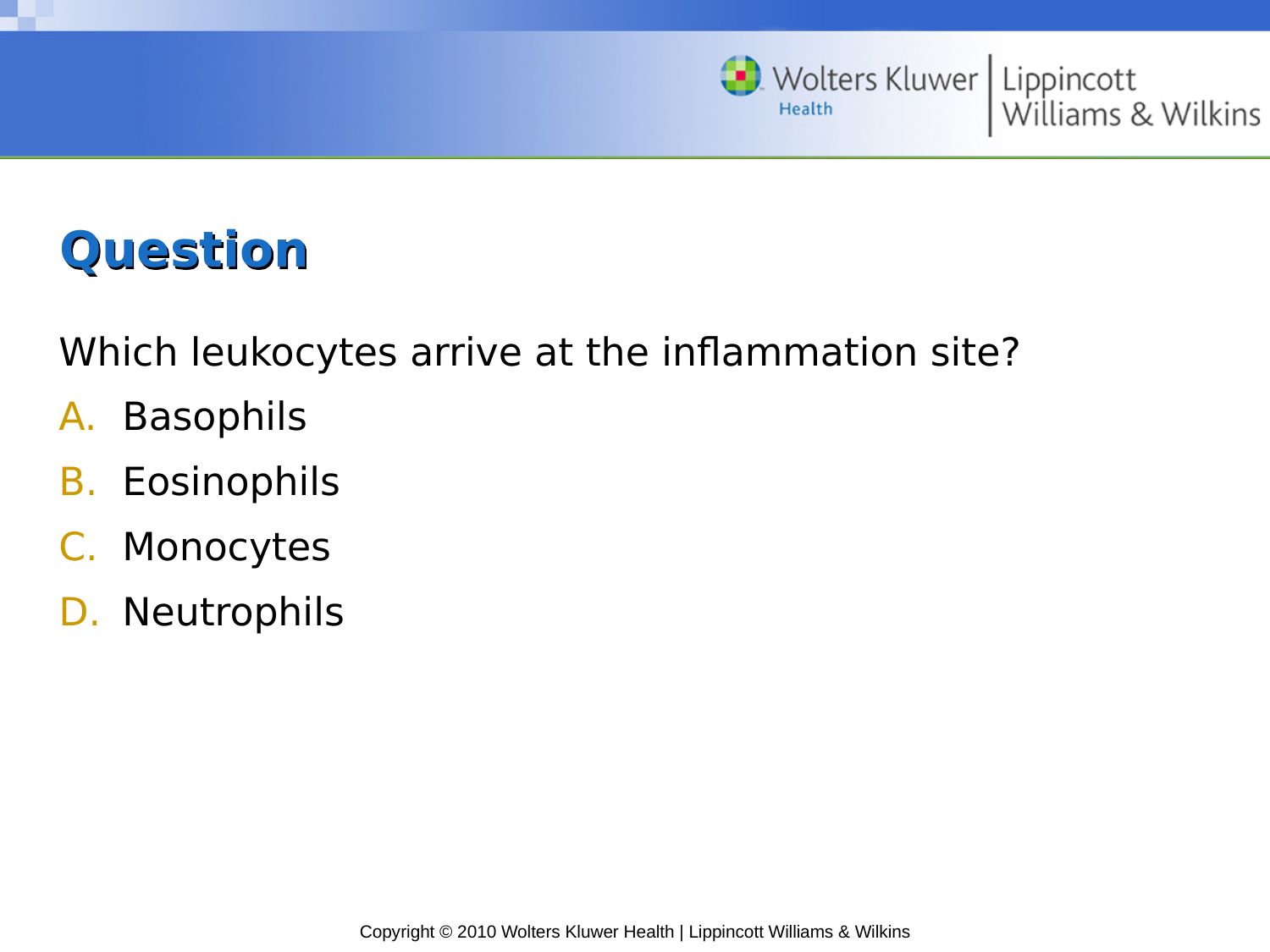

# Question
Which leukocytes arrive at the inflammation site?
Basophils
Eosinophils
Monocytes
Neutrophils